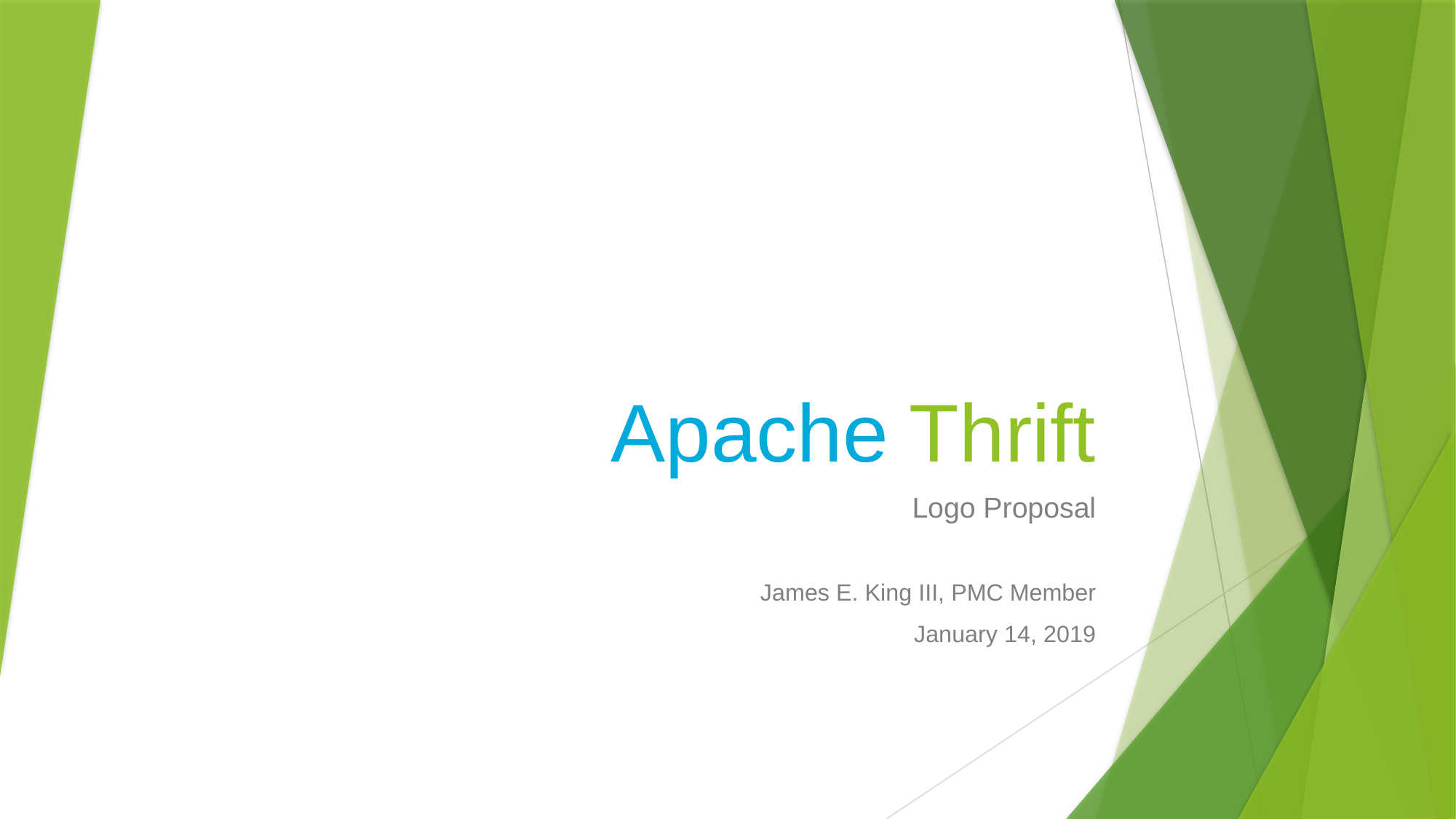

# Apache Thrift
Logo Proposal

James E. King III, PMC Member
January 14, 2019